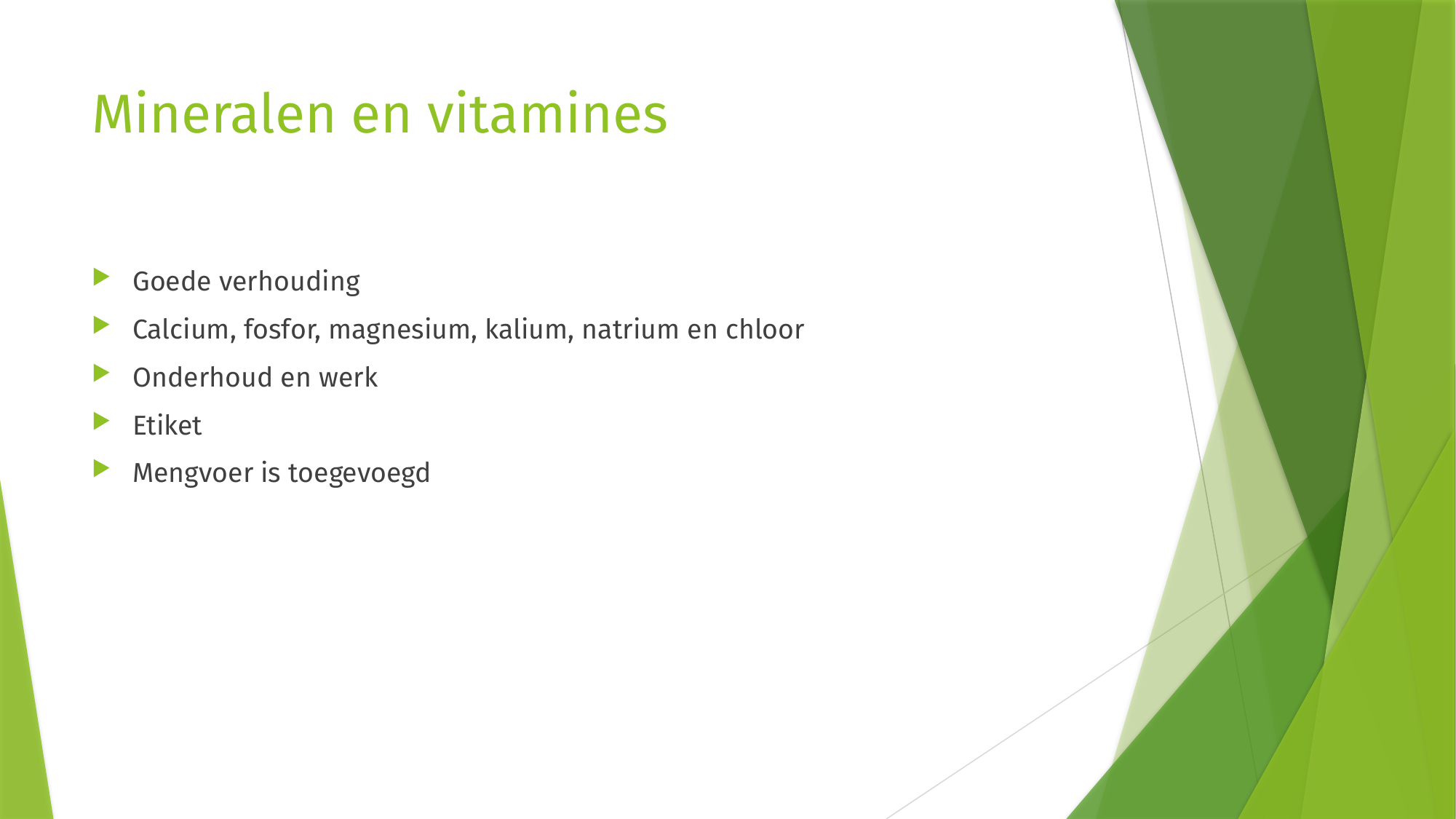

# Mineralen en vitamines
Goede verhouding
Calcium, fosfor, magnesium, kalium, natrium en chloor
Onderhoud en werk
Etiket
Mengvoer is toegevoegd